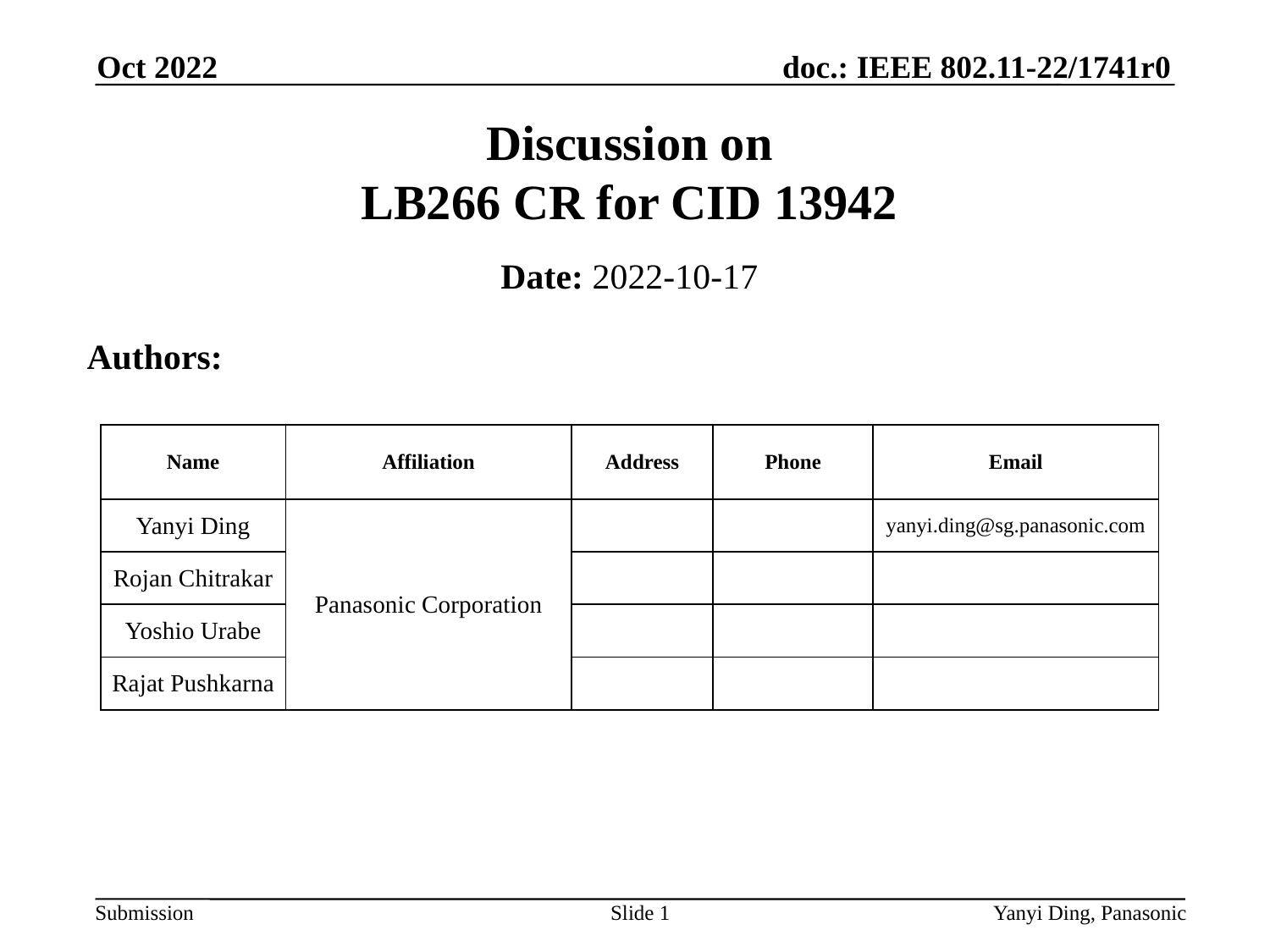

Oct 2022
Discussion on
LB266 CR for CID 13942
Date: 2022-10-17
Authors:
| Name | Affiliation | Address | Phone | Email |
| --- | --- | --- | --- | --- |
| Yanyi Ding | Panasonic Corporation |  |  | yanyi.ding@sg.panasonic.com |
| Rojan Chitrakar |  |  |  |  |
| Yoshio Urabe |  |  |  |  |
| Rajat Pushkarna |  |  |  |  |
Slide 1
Yanyi Ding, Panasonic